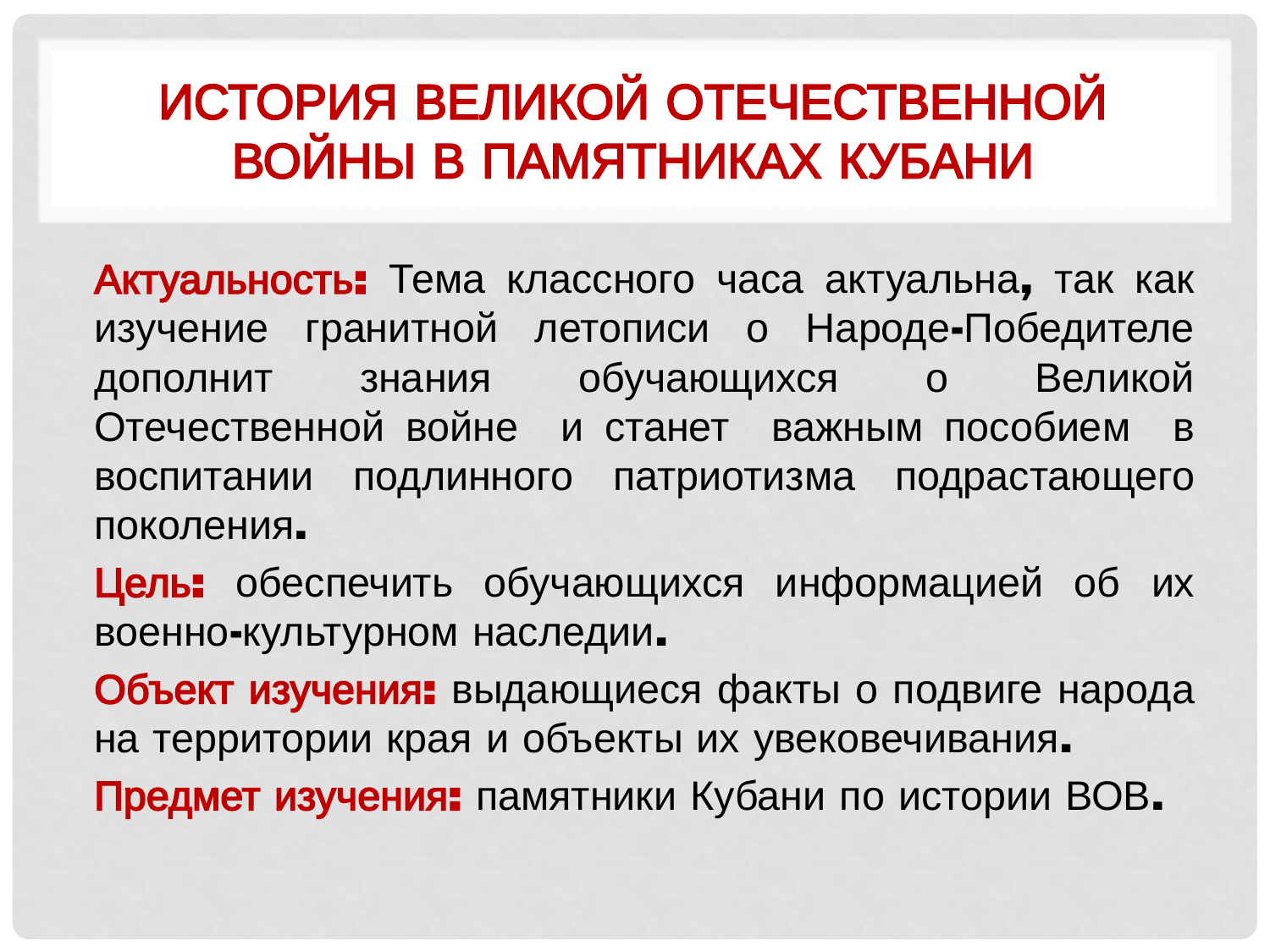

# История Великой отечественной войны в памятниках Кубани
Актуальность: Тема классного часа актуальна, так как изучение гранитной летописи о Народе-Победителе дополнит знания обучающихся о Великой Отечественной войне  и станет  важным пособием  в воспитании подлинного патриотизма подрастающего поколения.
Цель: обеспечить обучающихся информацией об их военно-культурном наследии.
Объект изучения: выдающиеся факты о подвиге народа на территории края и объекты их увековечивания.
Предмет изучения: памятники Кубани по истории ВОВ.